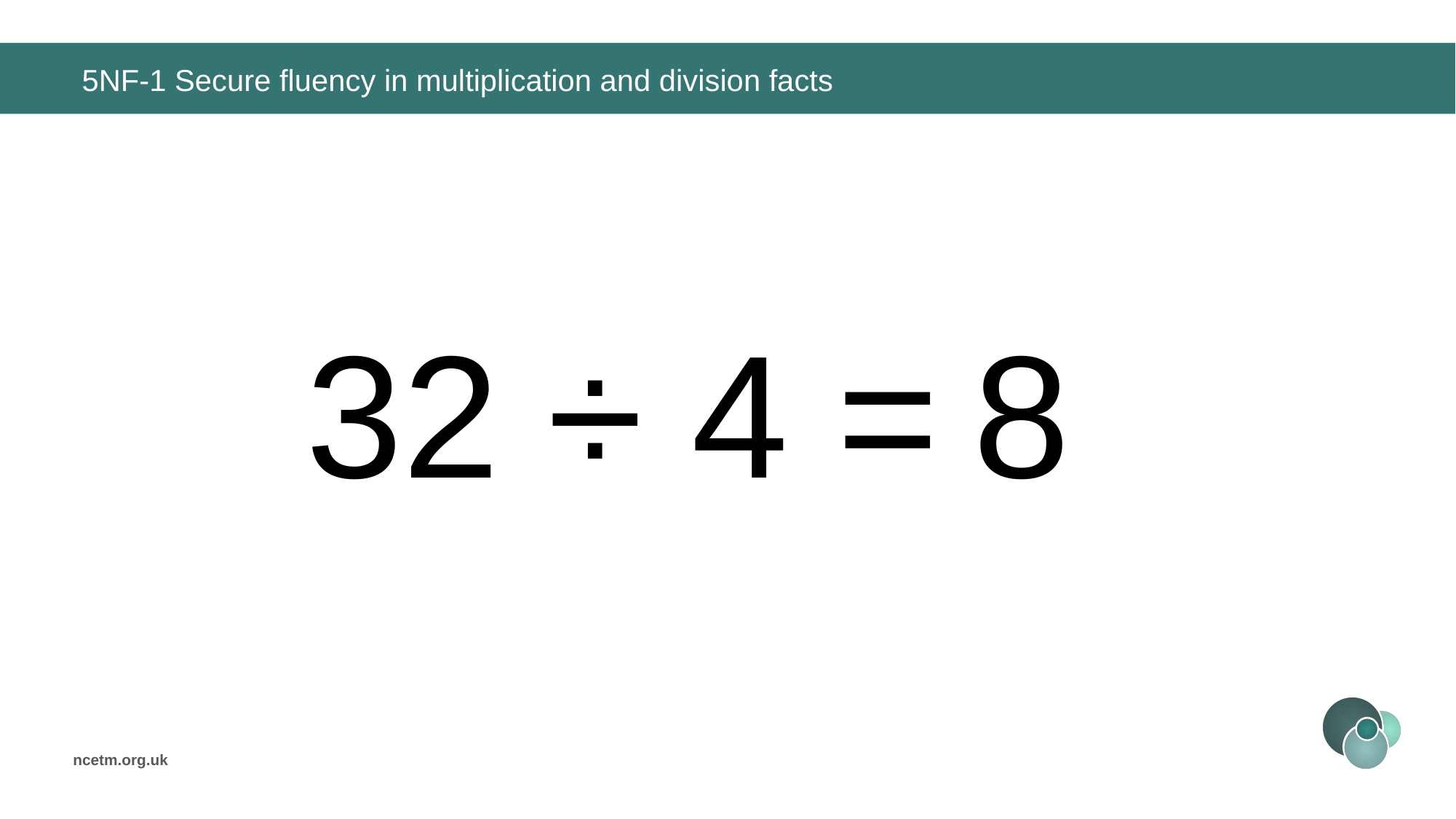

# 5NF-1 Secure fluency in multiplication and division facts
32 ÷ 4 =
8